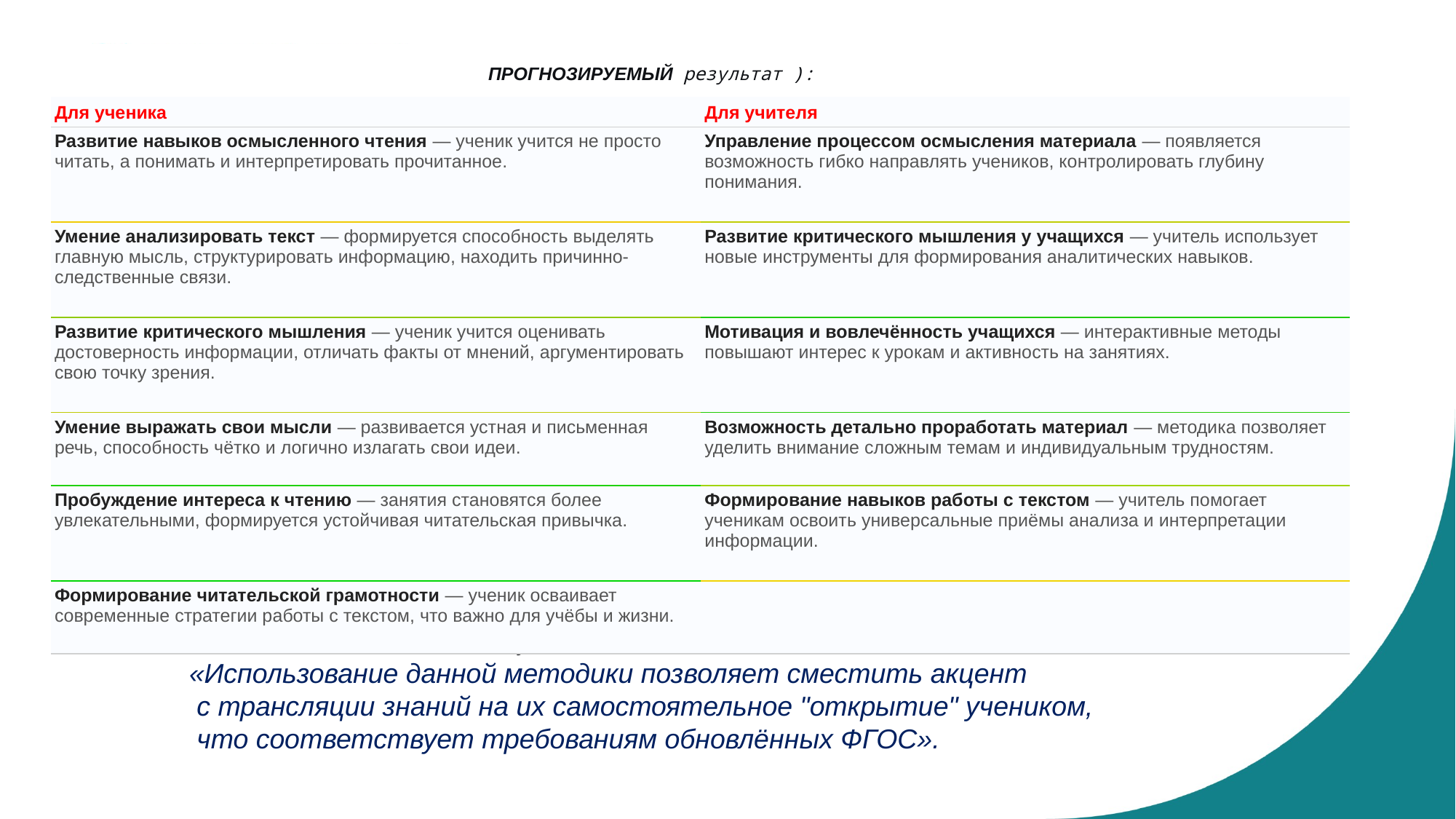

#
                                                                                        ПРОГНОЗИРУЕМЫЙ  результат ):
| Для ученика | Для учителя |
| --- | --- |
| Развитие навыков осмысленного чтения — ученик учится не просто читать, а понимать и интерпретировать прочитанное. | Управление процессом осмысления материала — появляется возможность гибко направлять учеников, контролировать глубину понимания. |
| Умение анализировать текст — формируется способность выделять главную мысль, структурировать информацию, находить причинно-следственные связи. | Развитие критического мышления у учащихся — учитель использует новые инструменты для формирования аналитических навыков. |
| Развитие критического мышления — ученик учится оценивать достоверность информации, отличать факты от мнений, аргументировать свою точку зрения. | Мотивация и вовлечённость учащихся — интерактивные методы повышают интерес к урокам и активность на занятиях. |
| Умение выражать свои мысли — развивается устная и письменная речь, способность чётко и логично излагать свои идеи. | Возможность детально проработать материал — методика позволяет уделить внимание сложным темам и индивидуальным трудностям. |
| Пробуждение интереса к чтению — занятия становятся более увлекательными, формируется устойчивая читательская привычка. | Формирование навыков работы с текстом — учитель помогает ученикам освоить универсальные приёмы анализа и интерпретации информации. |
| Формирование читательской грамотности — ученик осваивает современные стратегии работы с текстом, что важно для учёбы и жизни. |  |

Обязательный итоговый тезис внизу:
«Использование данной методики позволяет сместить акцент
 с трансляции знаний на их самостоятельное "открытие" учеником,
 что соответствует требованиям обновлённых ФГОС».